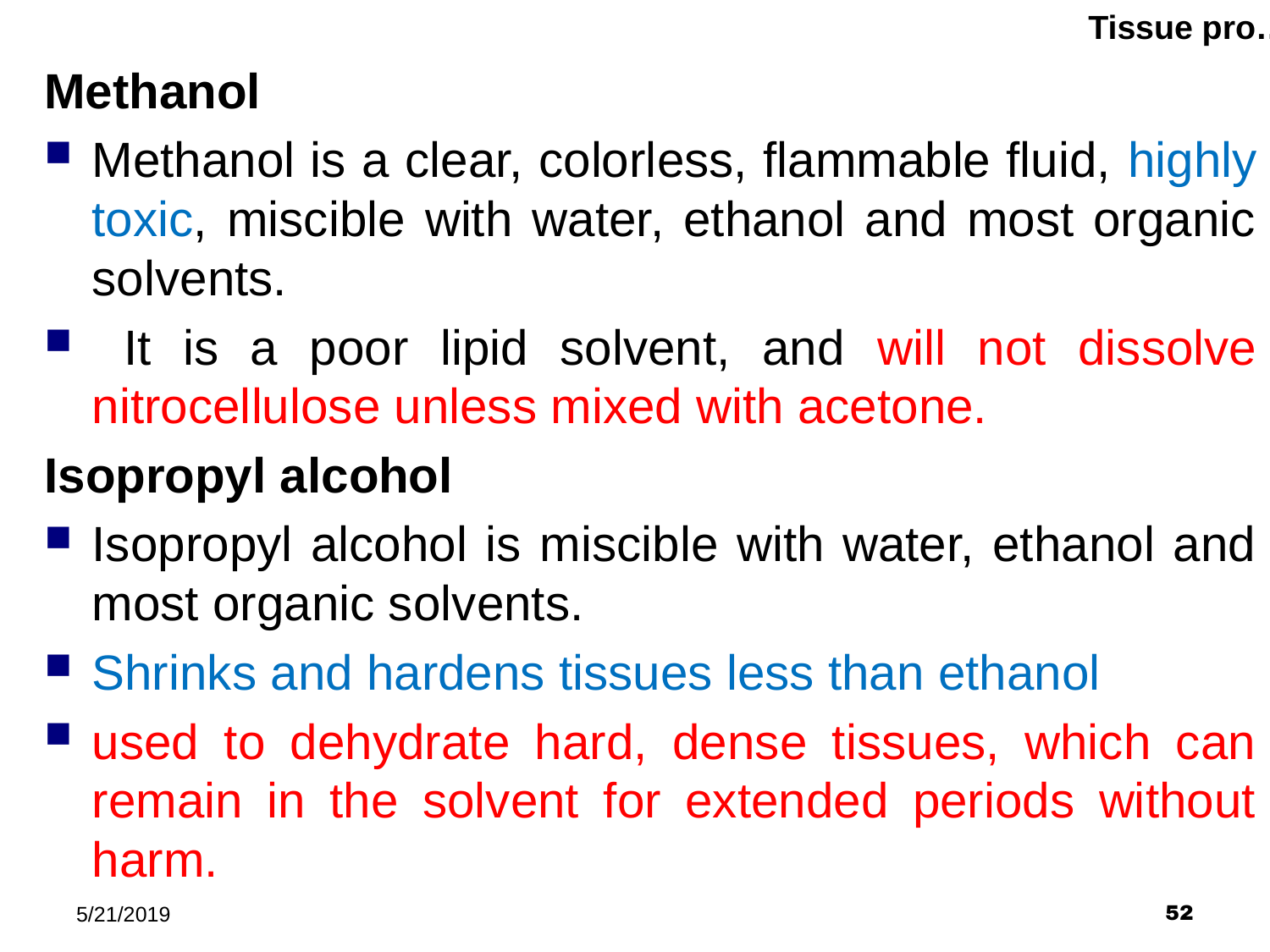

# Tissue pro…
Methanol
Methanol is a clear, colorless, flammable fluid, highly toxic, miscible with water, ethanol and most organic solvents.
 It is a poor lipid solvent, and will not dissolve nitrocellulose unless mixed with acetone.
Isopropyl alcohol
Isopropyl alcohol is miscible with water, ethanol and most organic solvents.
Shrinks and hardens tissues less than ethanol
used to dehydrate hard, dense tissues, which can remain in the solvent for extended periods without harm.
5/21/2019
52